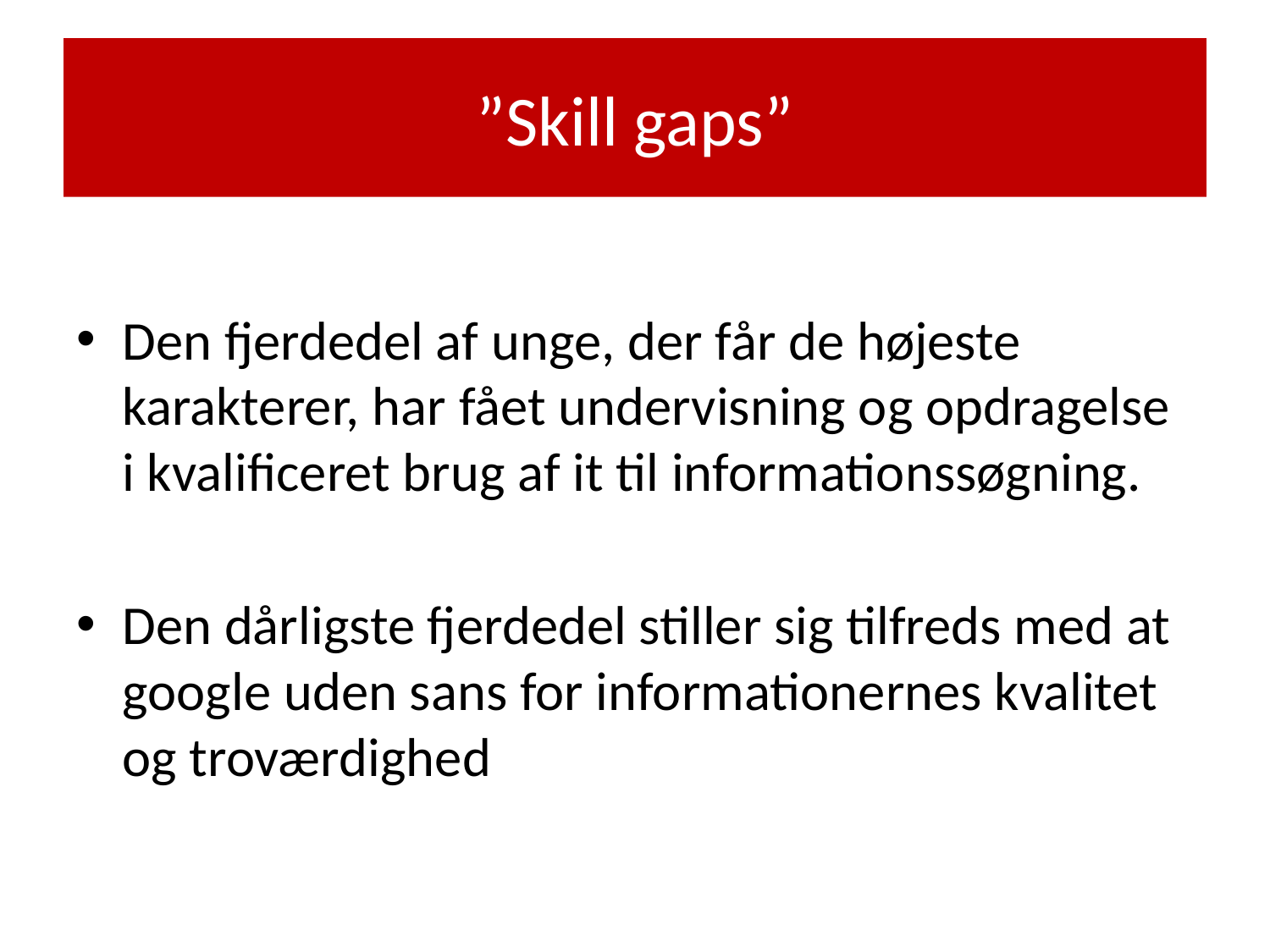

# ”Skill gaps”

Den fjerdedel af unge, der får de højeste karakterer, har fået undervisning og opdragelse i kvalificeret brug af it til informationssøgning.

Den dårligste fjerdedel stiller sig tilfreds med at google uden sans for informationernes kvalitet og troværdighed